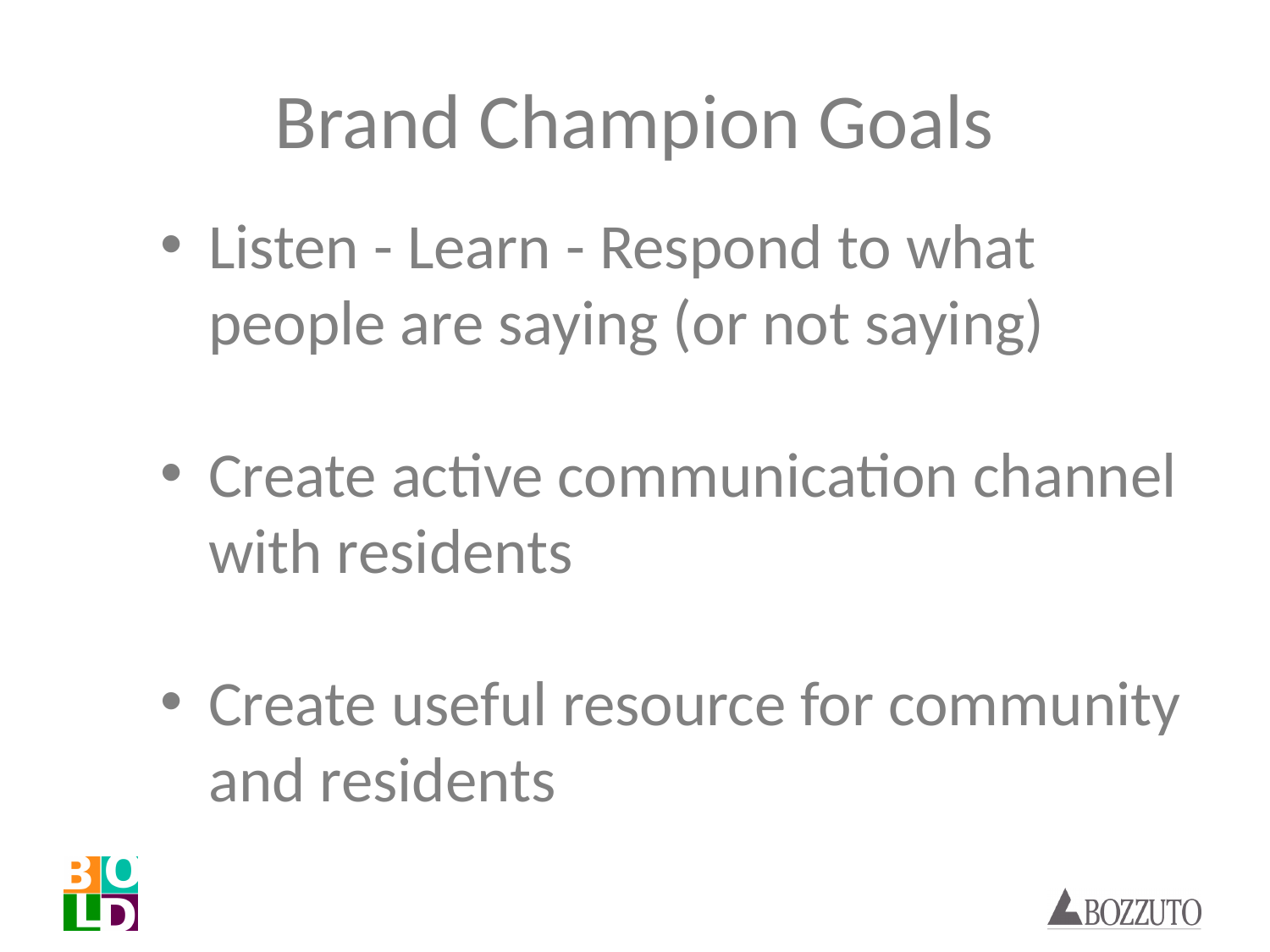

Brand Champion Goals
Listen - Learn - Respond to what people are saying (or not saying)
Create active communication channel with residents

Create useful resource for community and residents